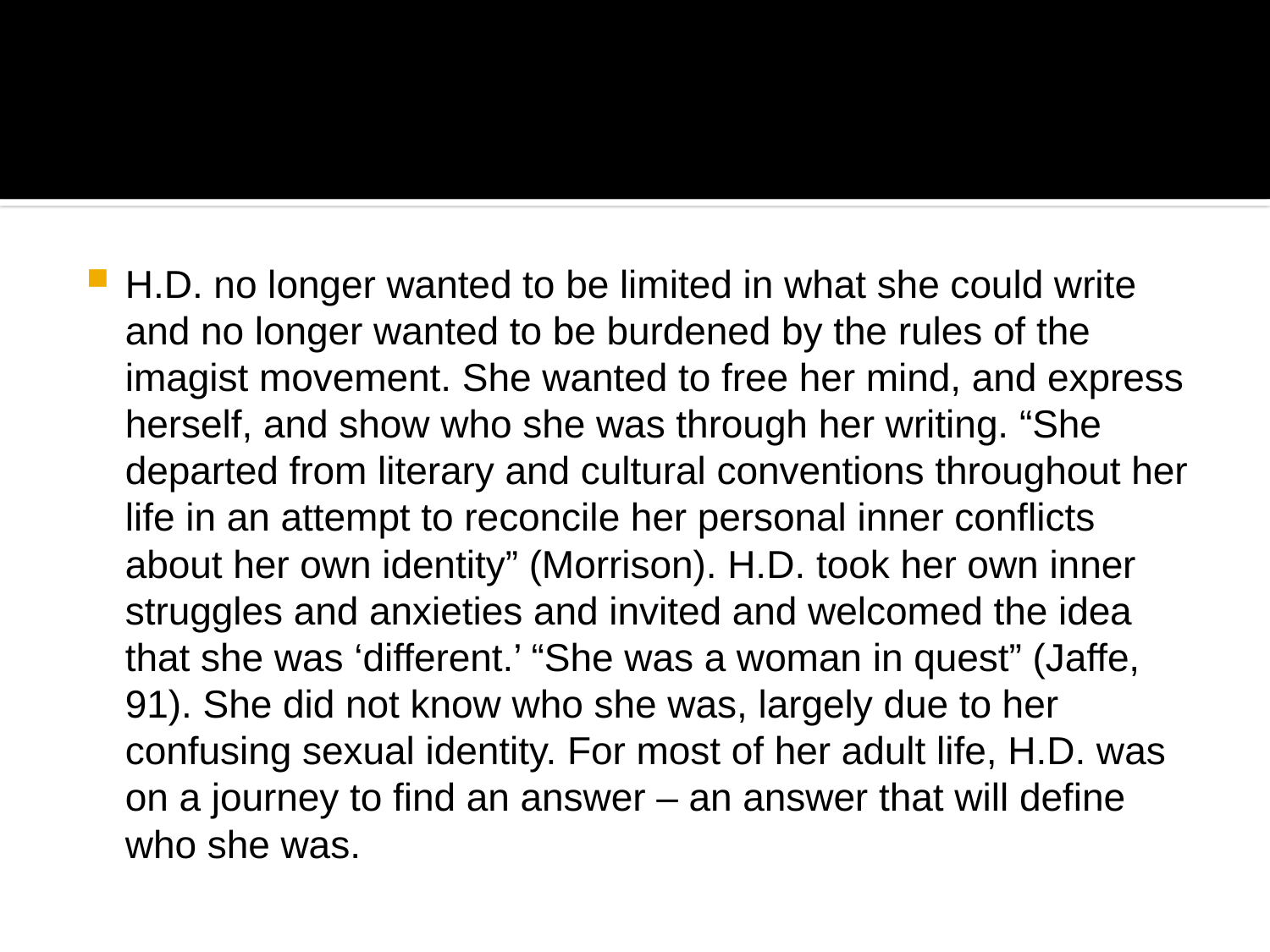

#
H.D. no longer wanted to be limited in what she could write and no longer wanted to be burdened by the rules of the imagist movement. She wanted to free her mind, and express herself, and show who she was through her writing. “She departed from literary and cultural conventions throughout her life in an attempt to reconcile her personal inner conflicts about her own identity” (Morrison). H.D. took her own inner struggles and anxieties and invited and welcomed the idea that she was ‘different.’ “She was a woman in quest” (Jaffe, 91). She did not know who she was, largely due to her confusing sexual identity. For most of her adult life, H.D. was on a journey to find an answer – an answer that will define who she was.